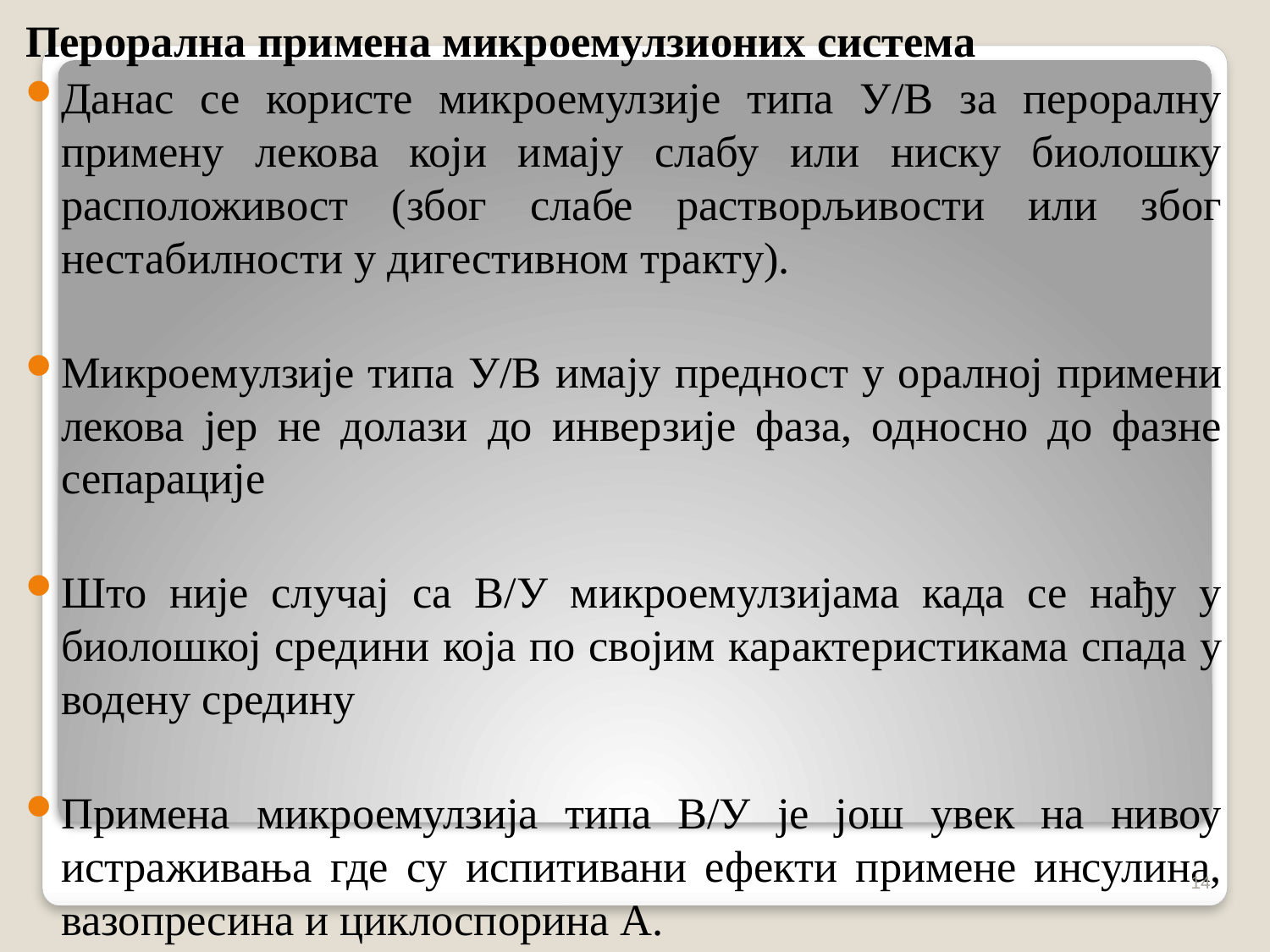

Перорална примена микроемулзионих система
Данас се користе микроемулзије типа У/В за пероралну примену лекова који имају слабу или ниску биолошку расположивост (због слабе растворљивости или због нестабилности у дигестивном тракту).

Микроемулзије типа У/В имају предност у оралној примени лекова јер не долази до инверзије фаза, односно до фазне сепарације

Што није случај са В/У микроемулзијама када се нађу у биолошкој средини која по својим карактеристикама спада у водену средину

Примена микроемулзија типа В/У је још увек на нивоу истраживања где су испитивани ефекти примене инсулина, вазопресина и циклоспорина А.

14